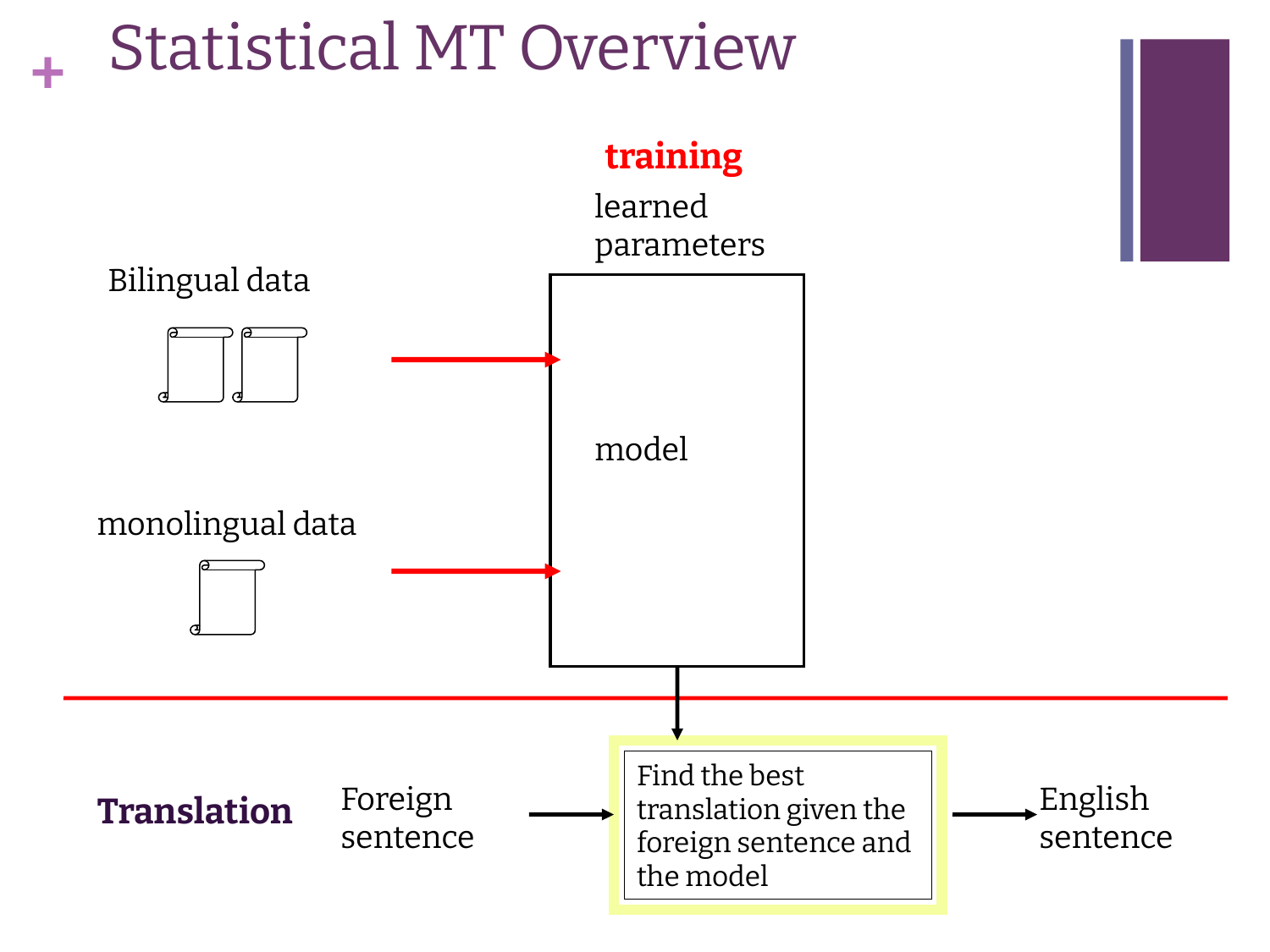

# Statistical MT Overview
training
learned parameters
Bilingual data

model
monolingual data

Find the best
translation given the foreign sentence and the model
Foreign sentence
English
sentence
Translation